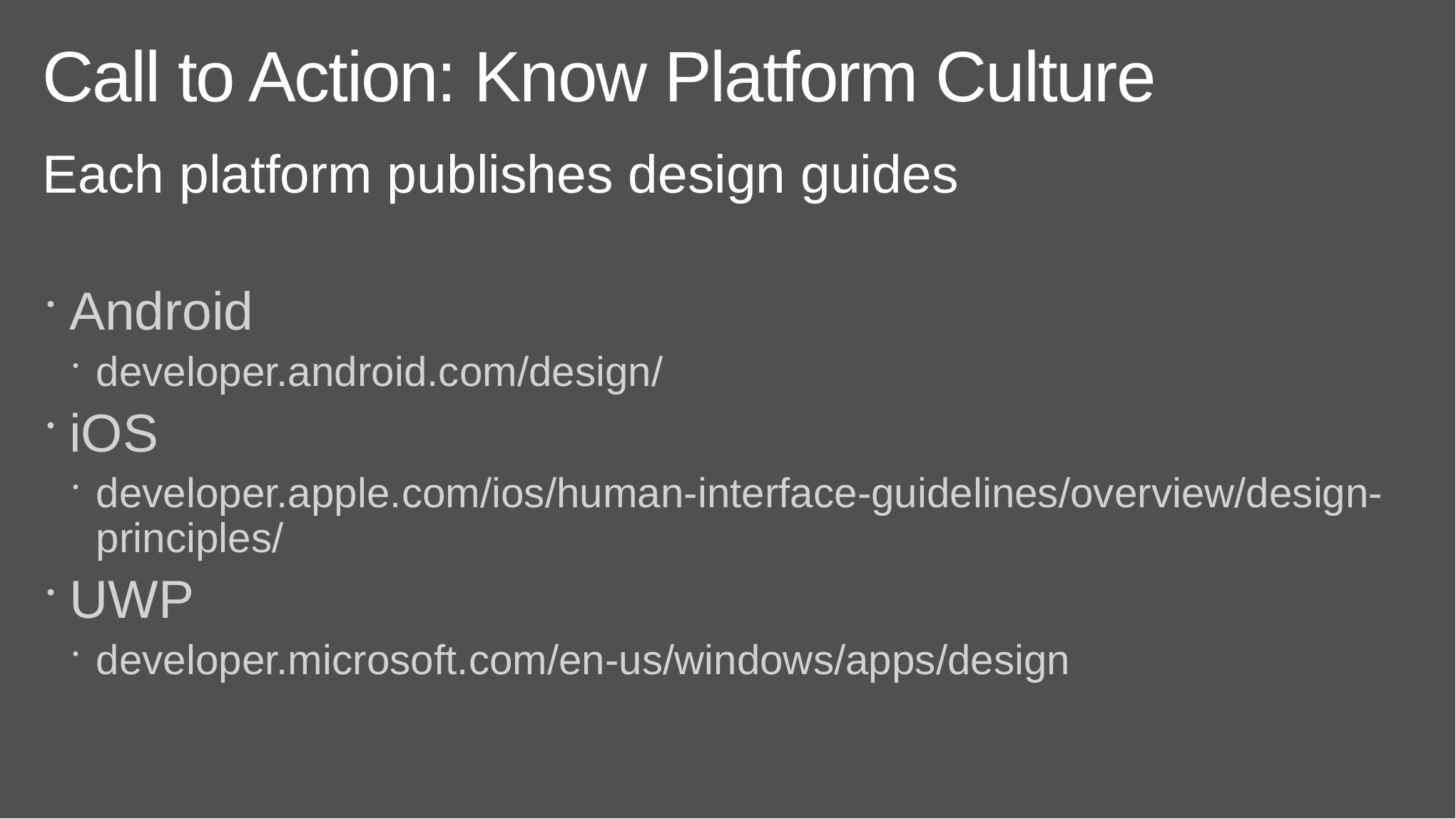

Call to Action: Know Platform Culture
Each platform publishes design guides

Android
developer.android.com/design/
iOS
developer.apple.com/ios/human-interface-guidelines/overview/design-principles/
UWP
developer.microsoft.com/en-us/windows/apps/design